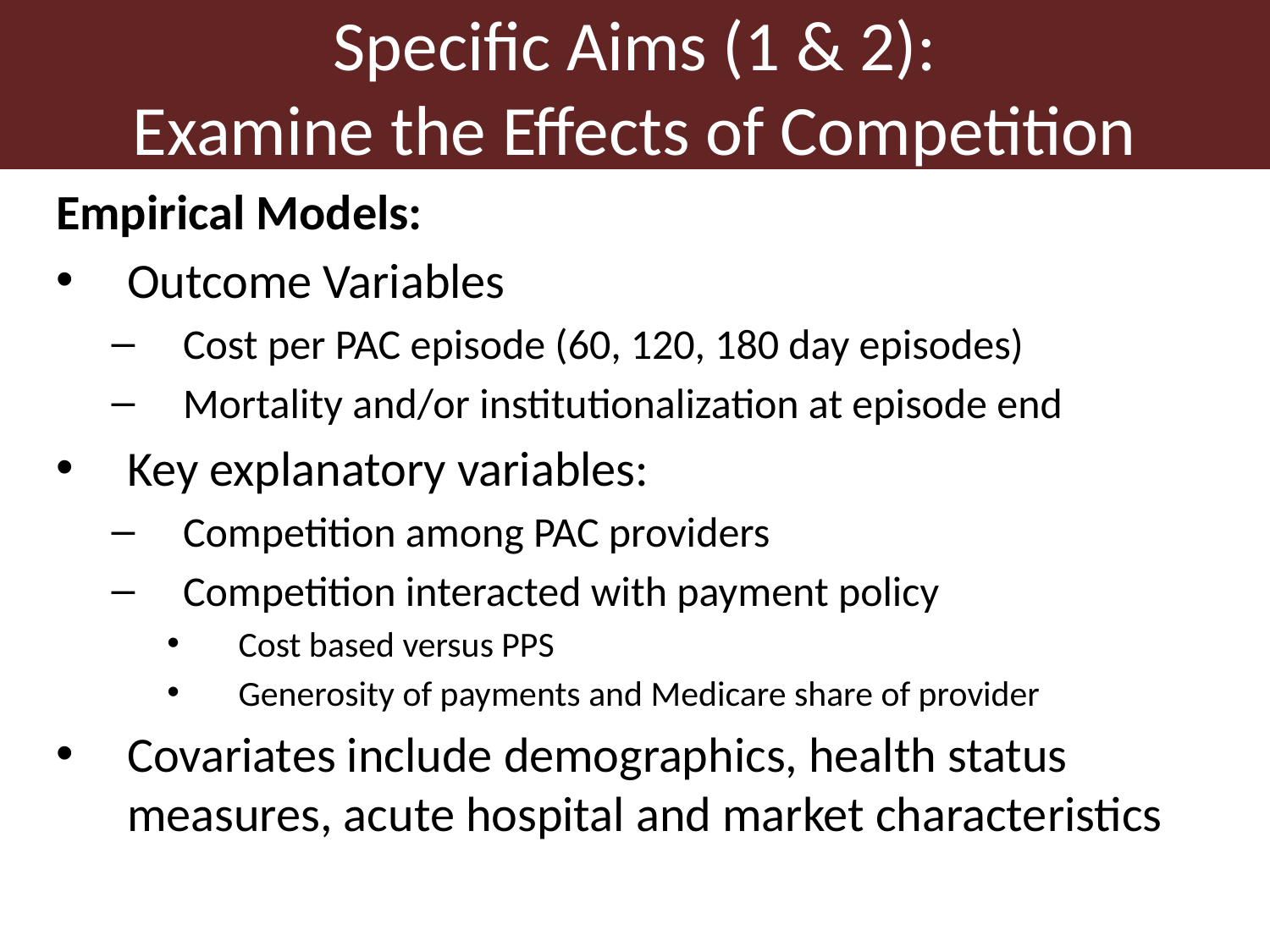

# Specific Aims (1 & 2): Examine the Effects of Competition
Empirical Models:
Outcome Variables
Cost per PAC episode (60, 120, 180 day episodes)
Mortality and/or institutionalization at episode end
Key explanatory variables:
Competition among PAC providers
Competition interacted with payment policy
Cost based versus PPS
Generosity of payments and Medicare share of provider
Covariates include demographics, health status measures, acute hospital and market characteristics